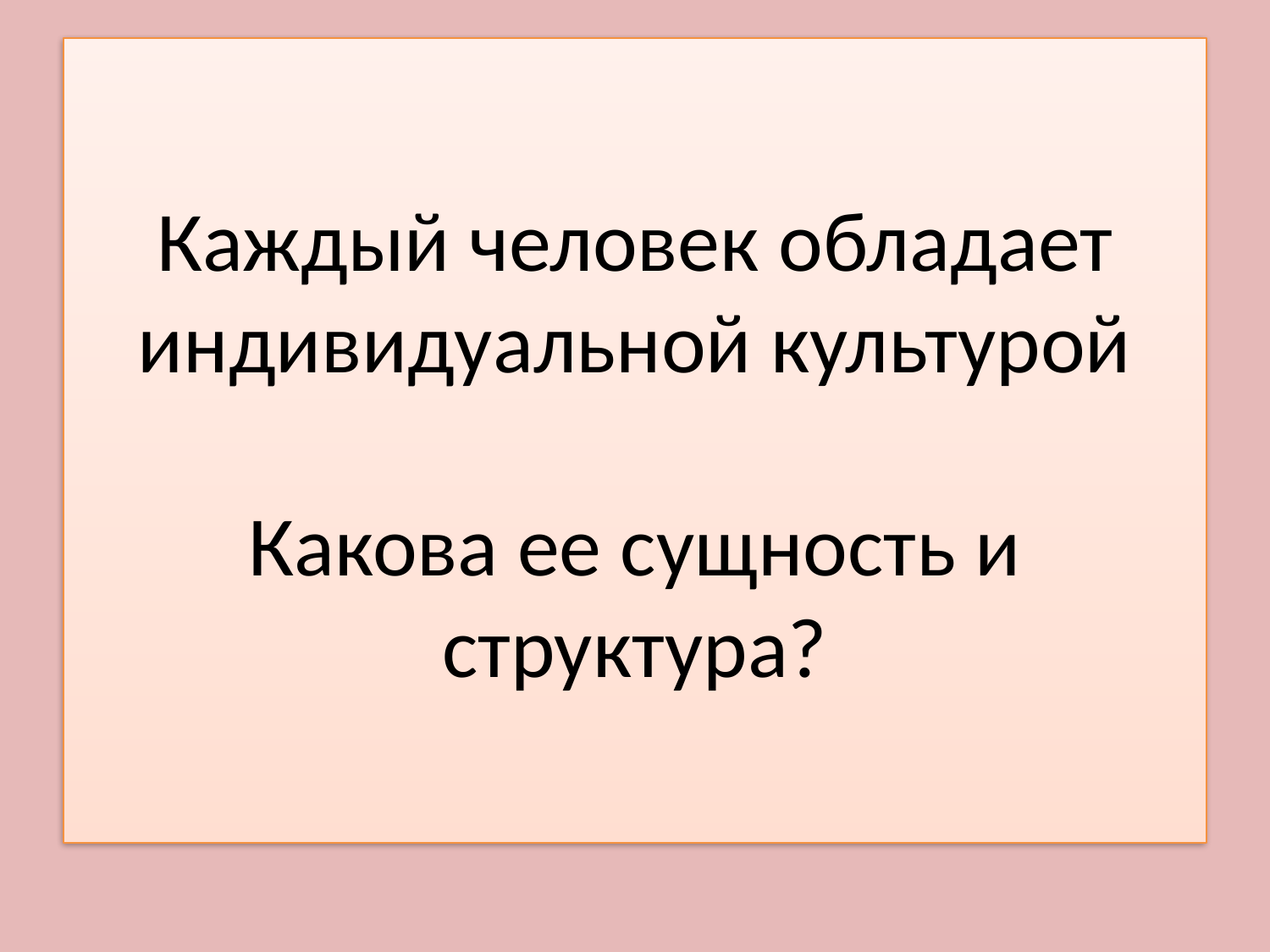

# Каждый человек обладает индивидуальной культурой Какова ее сущность и структура?